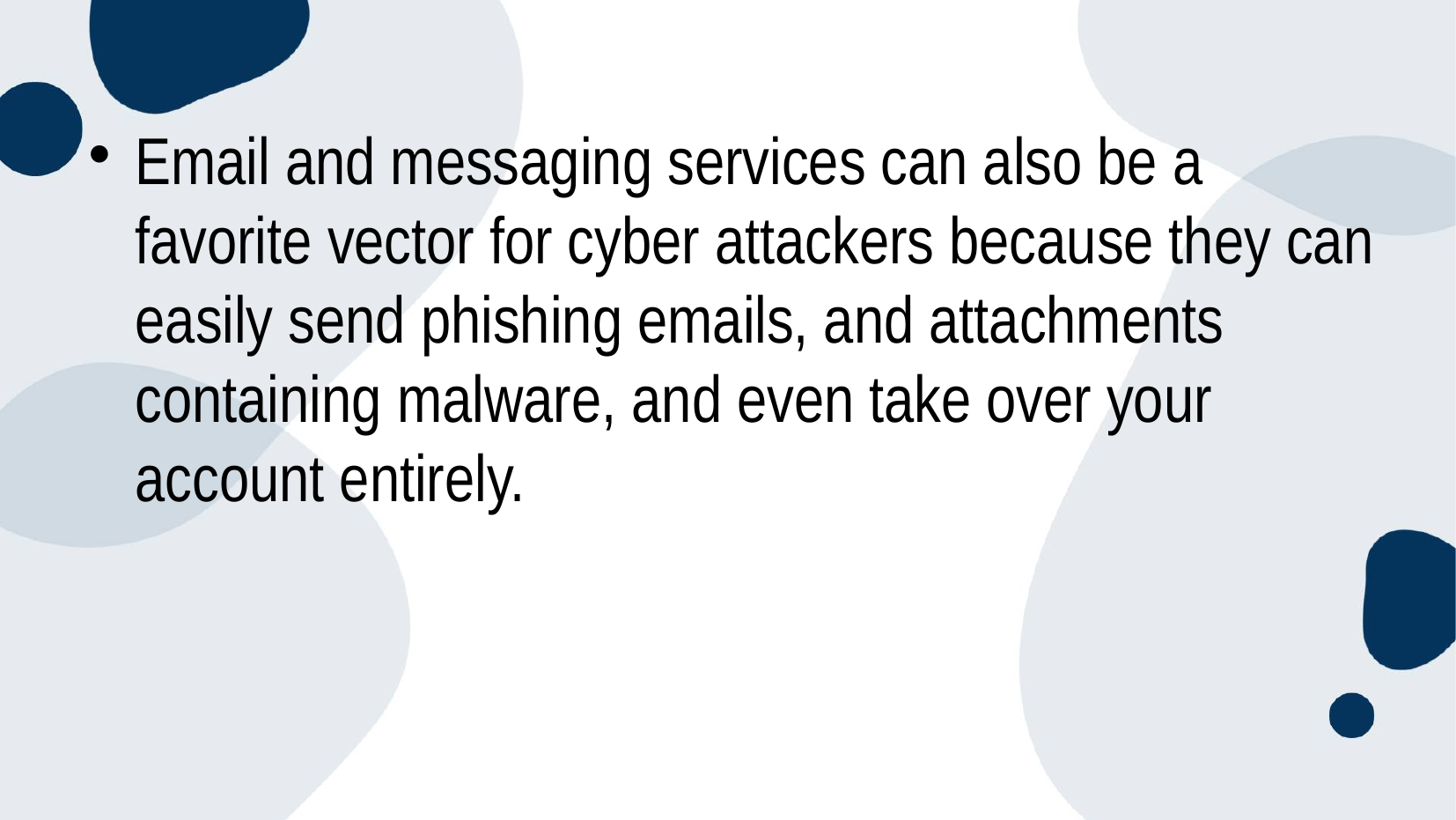

# Email and messaging services can also be a favorite vector for cyber attackers because they can easily send phishing emails, and attachments containing malware, and even take over your account entirely.